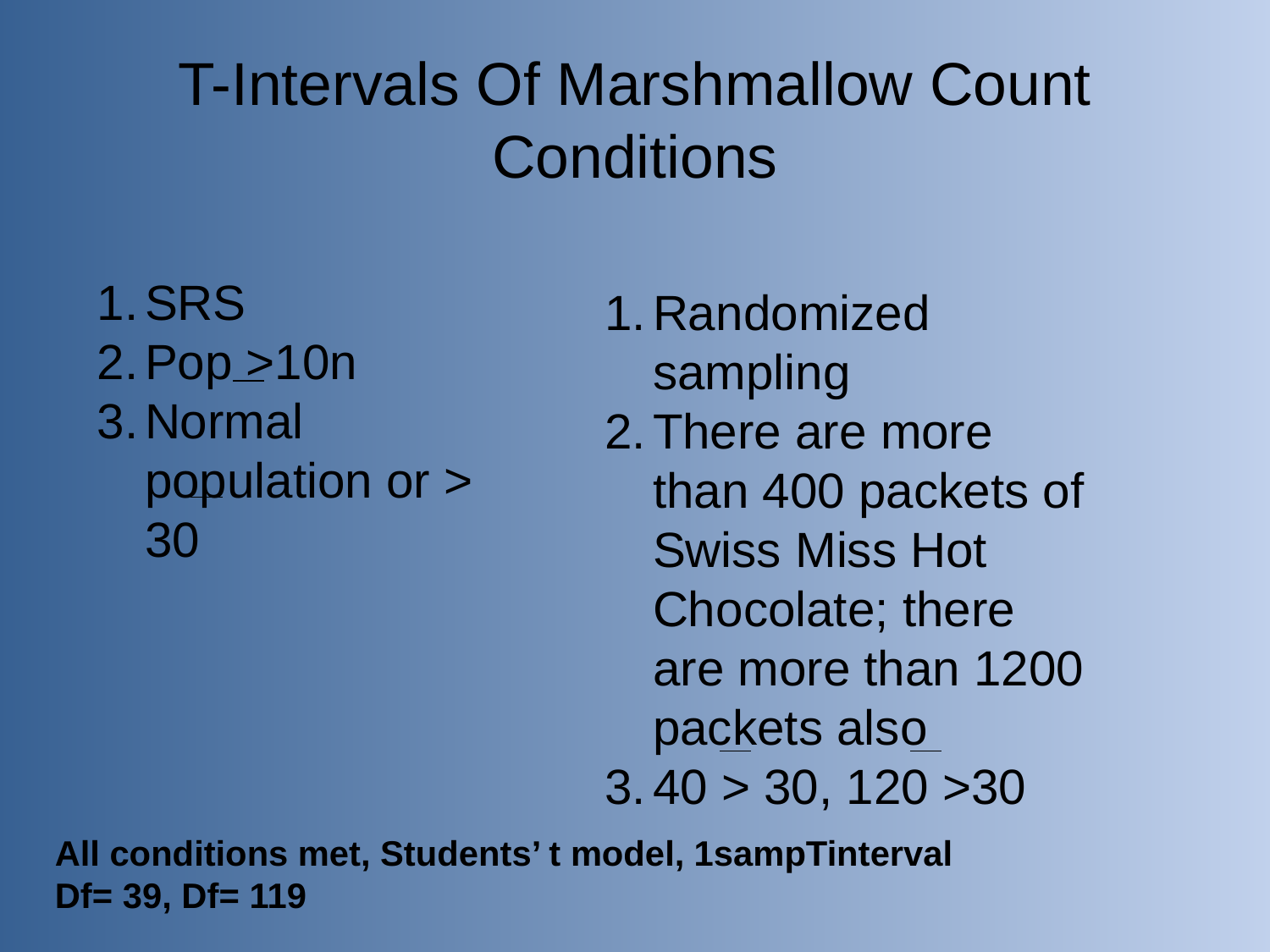

# T-Intervals Of Marshmallow Count Conditions
SRS
Pop >10n
Normal population or > 30
Randomized sampling
There are more than 400 packets of Swiss Miss Hot Chocolate; there are more than 1200 packets also
40 > 30, 120 >30
All conditions met, Students’ t model, 1sampTinterval
Df= 39, Df= 119